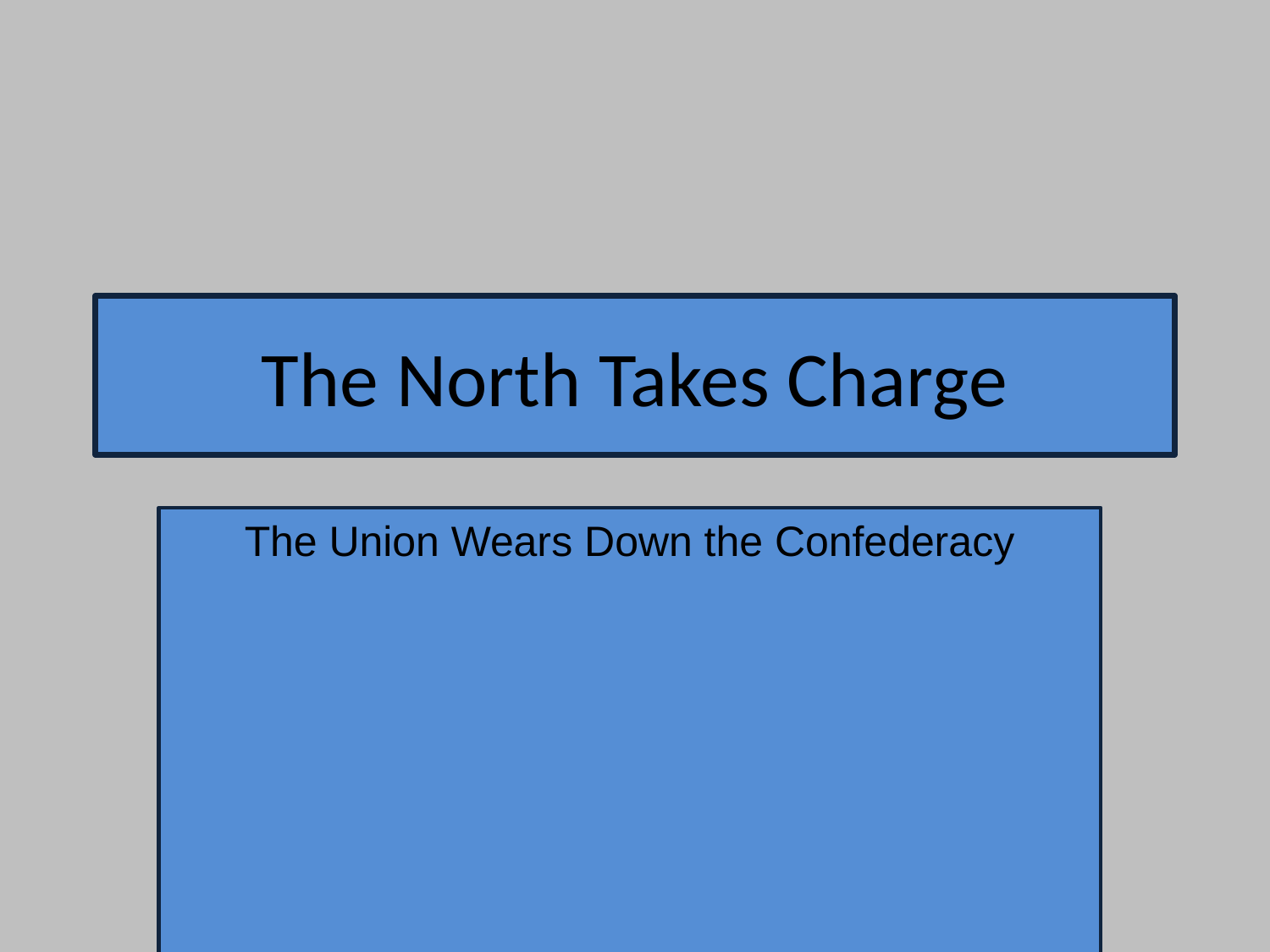

# The North Takes Charge
The Union Wears Down the Confederacy